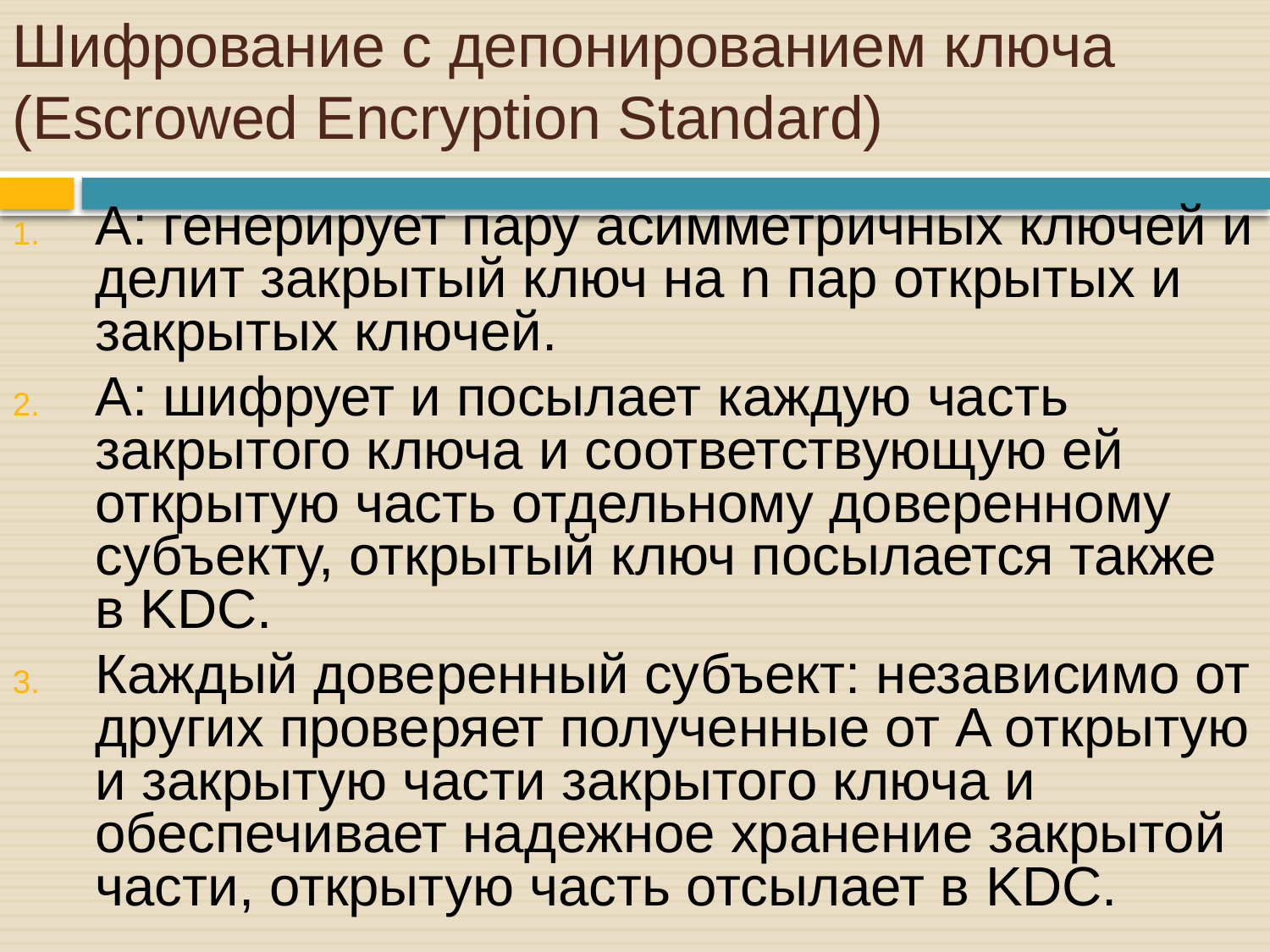

# Шифрование с депонированием ключа (Escrowed Encryption Standard)
A: генерирует пару асимметричных ключей и делит закрытый ключ на n пар открытых и закрытых ключей.
A: шифрует и посылает каждую часть закрытого ключа и соответствующую ей открытую часть отдельному доверенному субъекту, открытый ключ посылается также в KDC.
Каждый доверенный субъект: независимо от других проверяет полученные от A открытую и закрытую части закрытого ключа и обеспечивает надежное хранение закрытой части, открытую часть отсылает в KDC.